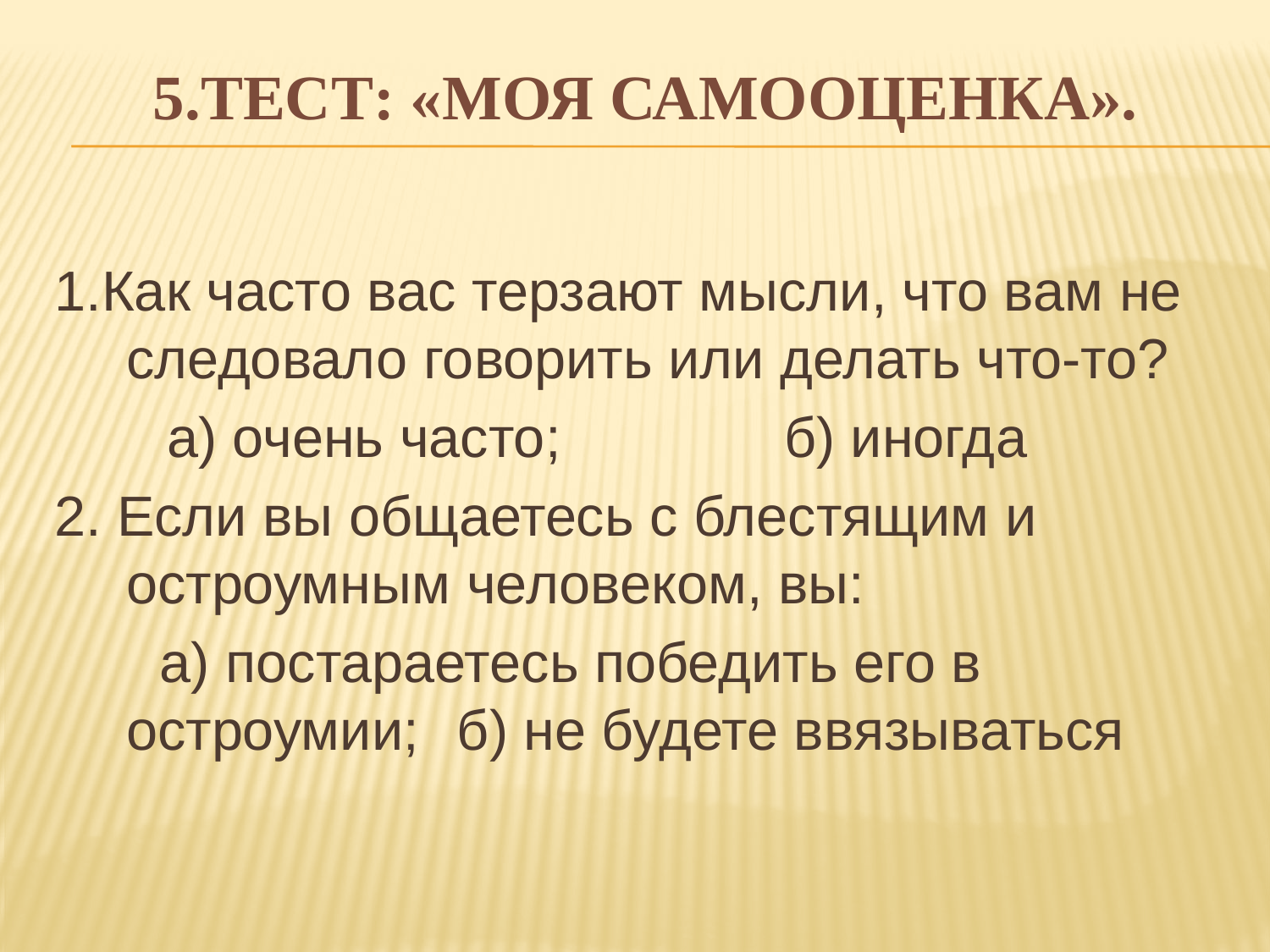

# 5.Тест: «Моя самооценка».
1.Как часто вас терзают мысли, что вам не следовало говорить или делать что-то?
        а) очень часто;       б) иногда
2. Если вы общаетесь с блестящим и остроумным человеком, вы:
       а) постараетесь победить его в остроумии;   б) не будете ввязываться